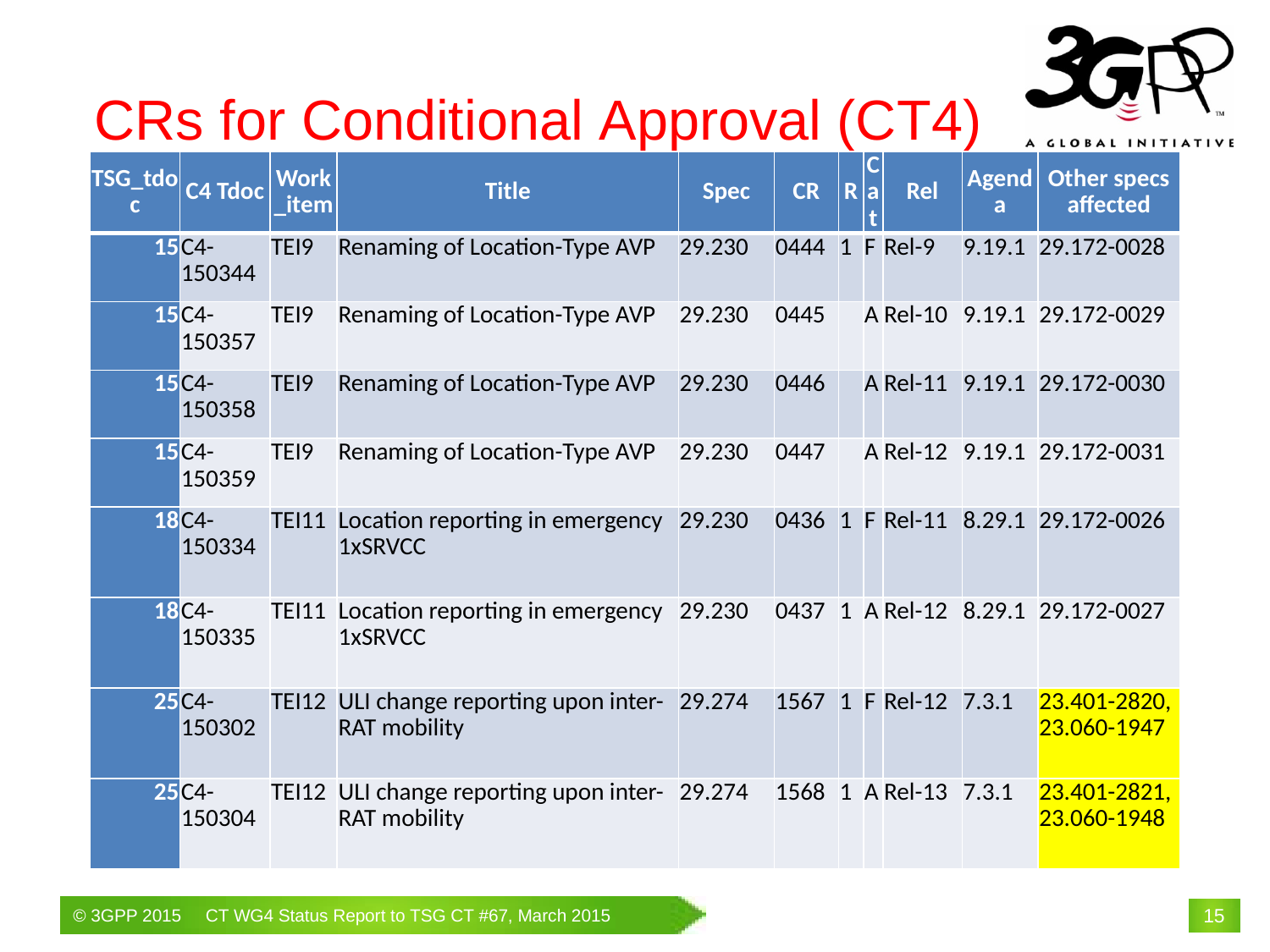

# CRs for Conditional Approval (CT4)
| TSG\_tdoc | C4 Tdoc | Work\_item | Title | Spec | CR | R | Cat | Rel | Agenda | Other specs affected |
| --- | --- | --- | --- | --- | --- | --- | --- | --- | --- | --- |
| 15 | C4-150344 | TEI9 | Renaming of Location-Type AVP | 29.230 | 0444 | 1 | F | Rel-9 | 9.19.1 | 29.172-0028 |
| 15 | C4-150357 | TEI9 | Renaming of Location-Type AVP | 29.230 | 0445 |  | A | Rel-10 | 9.19.1 | 29.172-0029 |
| 15 | C4-150358 | TEI9 | Renaming of Location-Type AVP | 29.230 | 0446 |  | A | Rel-11 | 9.19.1 | 29.172-0030 |
| 15 | C4-150359 | TEI9 | Renaming of Location-Type AVP | 29.230 | 0447 |  | A | Rel-12 | 9.19.1 | 29.172-0031 |
| 18 | C4-150334 | TEI11 | Location reporting in emergency 1xSRVCC | 29.230 | 0436 | 1 | F | Rel-11 | 8.29.1 | 29.172-0026 |
| 18 | C4-150335 | TEI11 | Location reporting in emergency 1xSRVCC | 29.230 | 0437 | 1 | A | Rel-12 | 8.29.1 | 29.172-0027 |
| 25 | C4-150302 | TEI12 | ULI change reporting upon inter-RAT mobility | 29.274 | 1567 | 1 | F | Rel-12 | 7.3.1 | 23.401-2820, 23.060-1947 |
| 25 | C4-150304 | TEI12 | ULI change reporting upon inter-RAT mobility | 29.274 | 1568 | 1 | A | Rel-13 | 7.3.1 | 23.401-2821, 23.060-1948 |